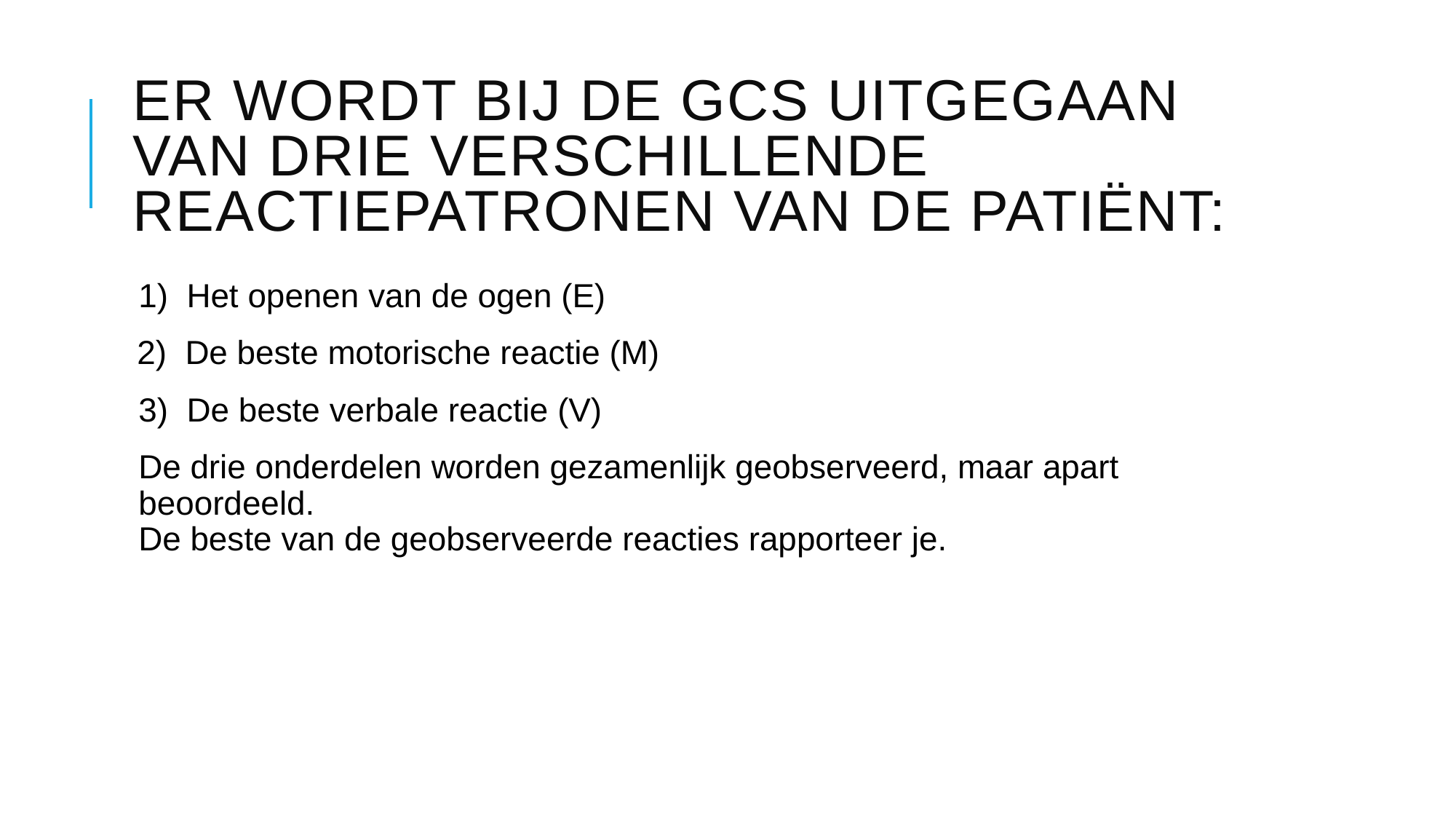

# Er wordt bij de GCS uitgegaan van drie verschillende reactiepatronen van de patiënt:
1)  Het openen van de ogen (E)
 2)  De beste motorische reactie (M)
3)  De beste verbale reactie (V)
De drie onderdelen worden gezamenlijk geobserveerd, maar apart beoordeeld.
De beste van de geobserveerde reacties rapporteer je.